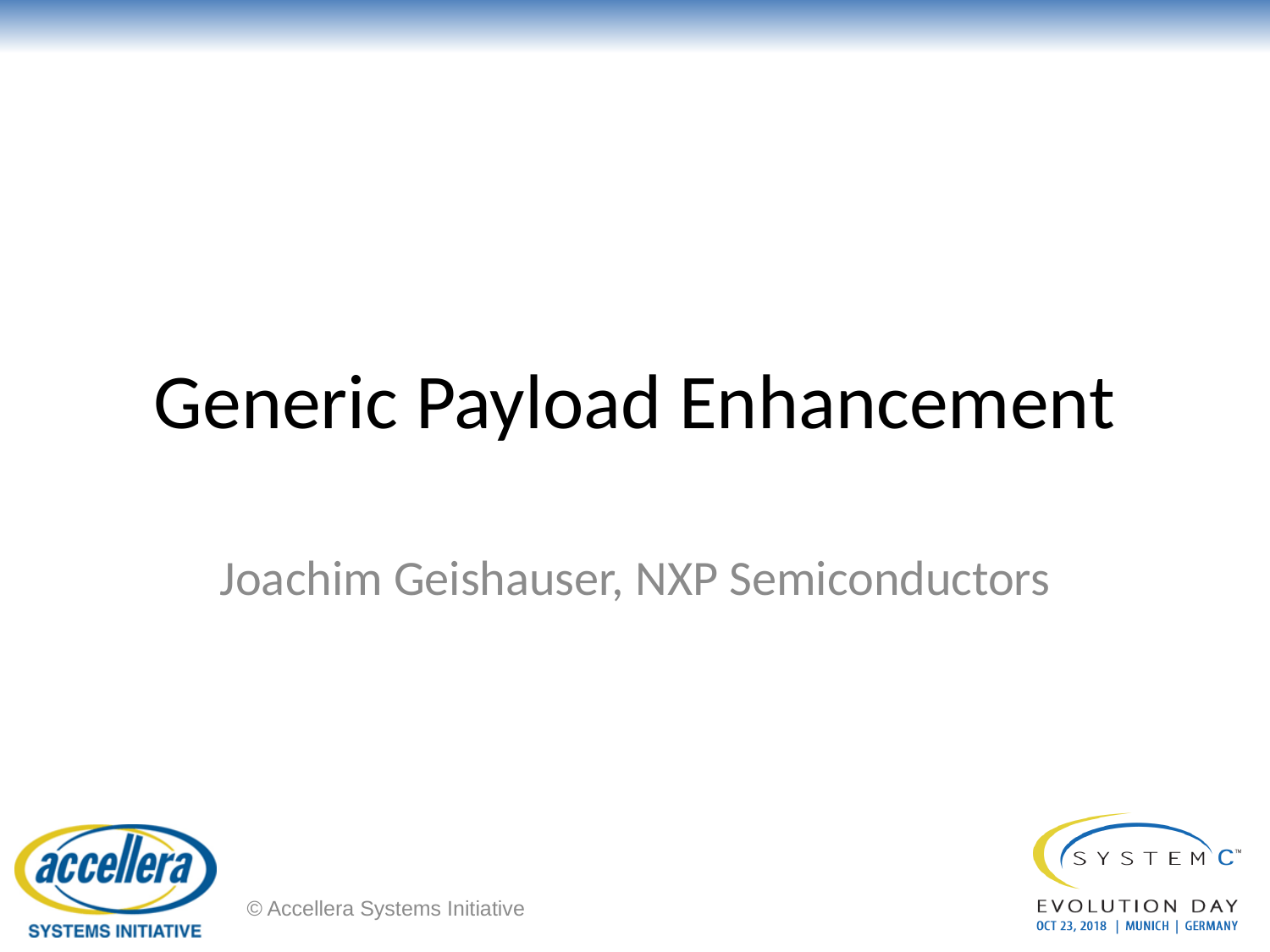

# Generic Payload Enhancement
Joachim Geishauser, NXP Semiconductors
© Accellera Systems Initiative